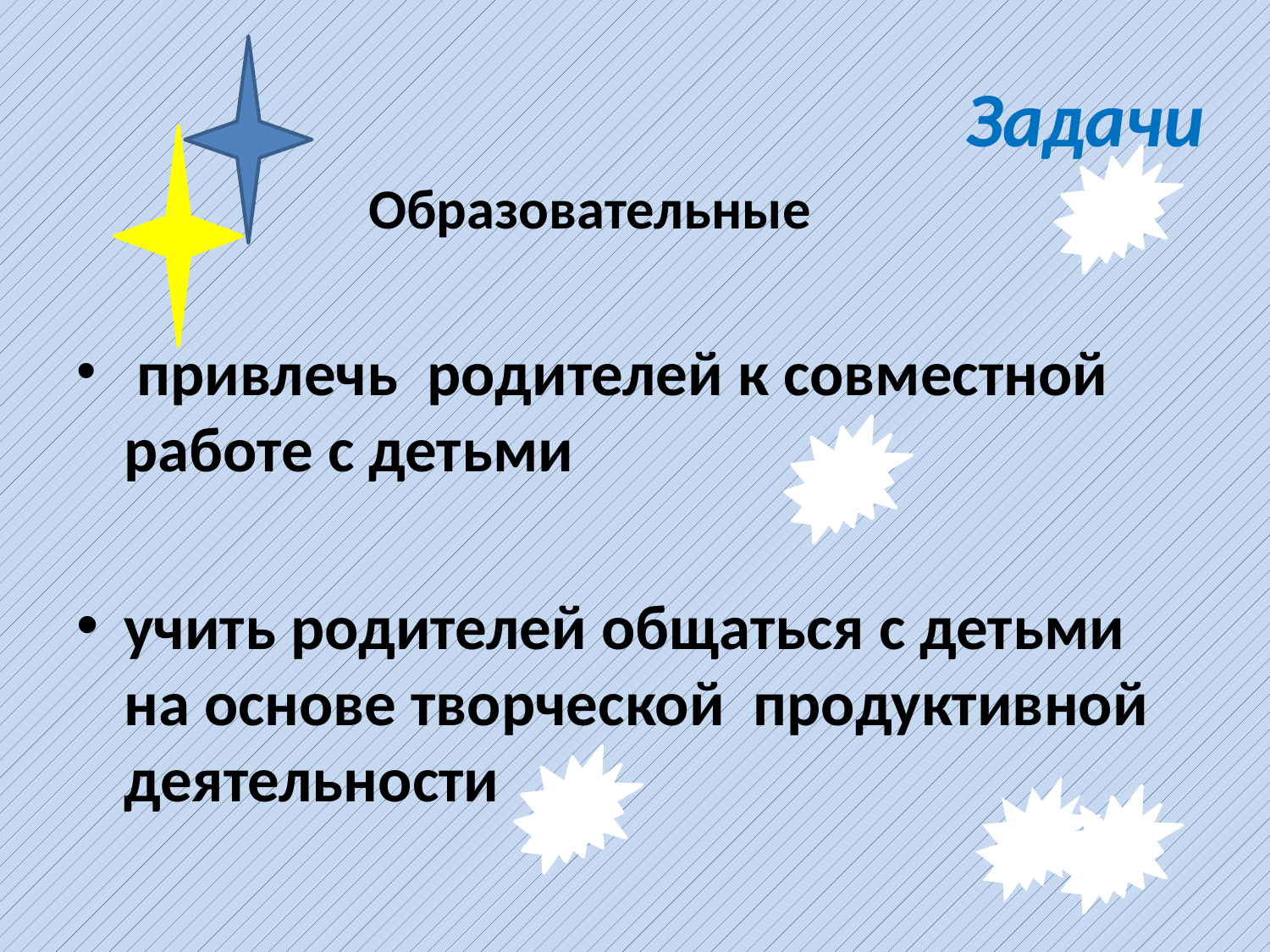

# Задачи

                       Образовательные

 привлечь  родителей к совместной работе с детьми

учить родителей общаться с детьми на основе творческой  продуктивной деятельности